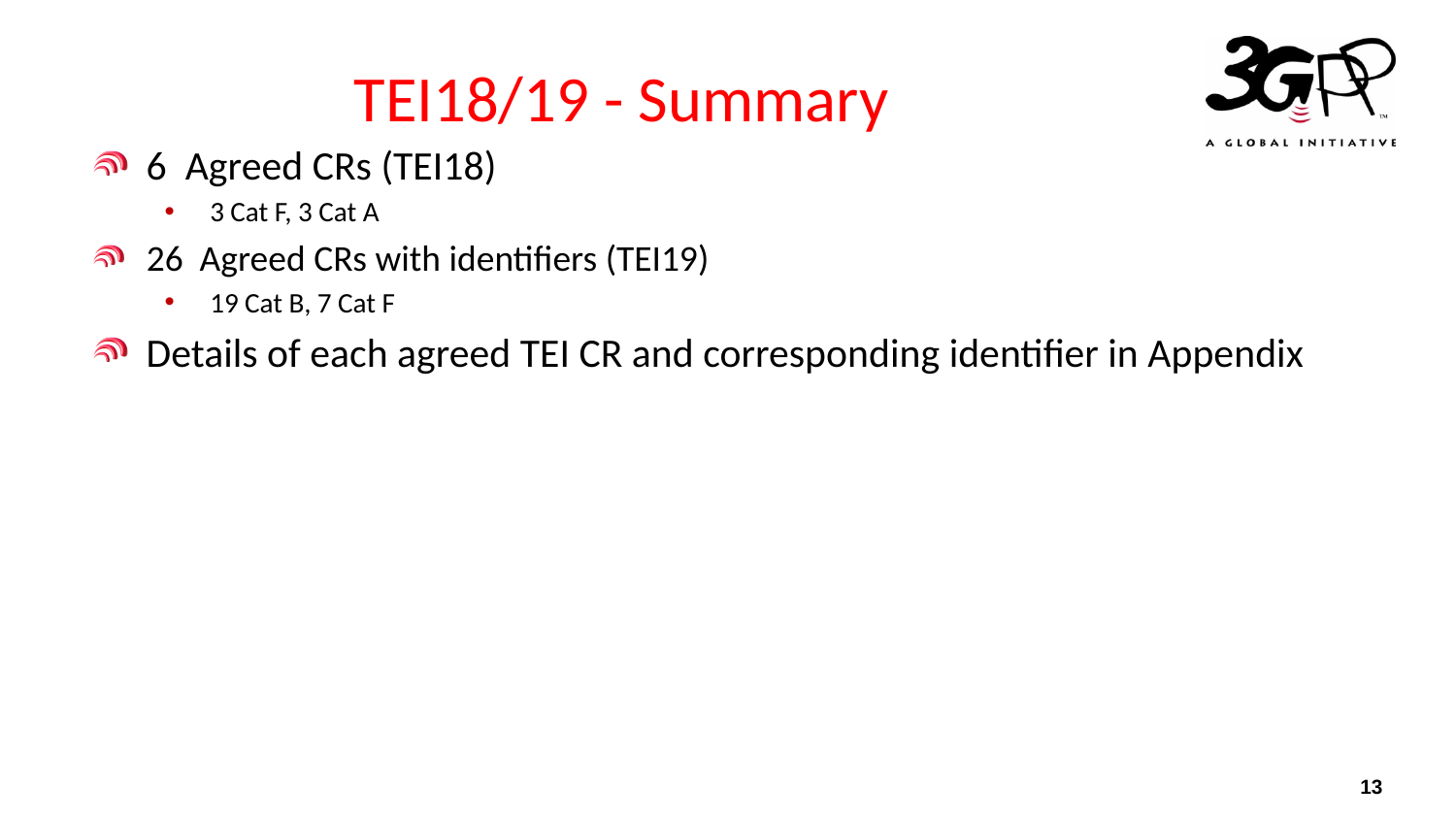

# TEI18/19 - Summary
6  Agreed CRs (TEI18)
3 Cat F, 3 Cat A
26  Agreed CRs with identifiers (TEI19)
19 Cat B, 7 Cat F
Details of each agreed TEI CR and corresponding identifier in Appendix